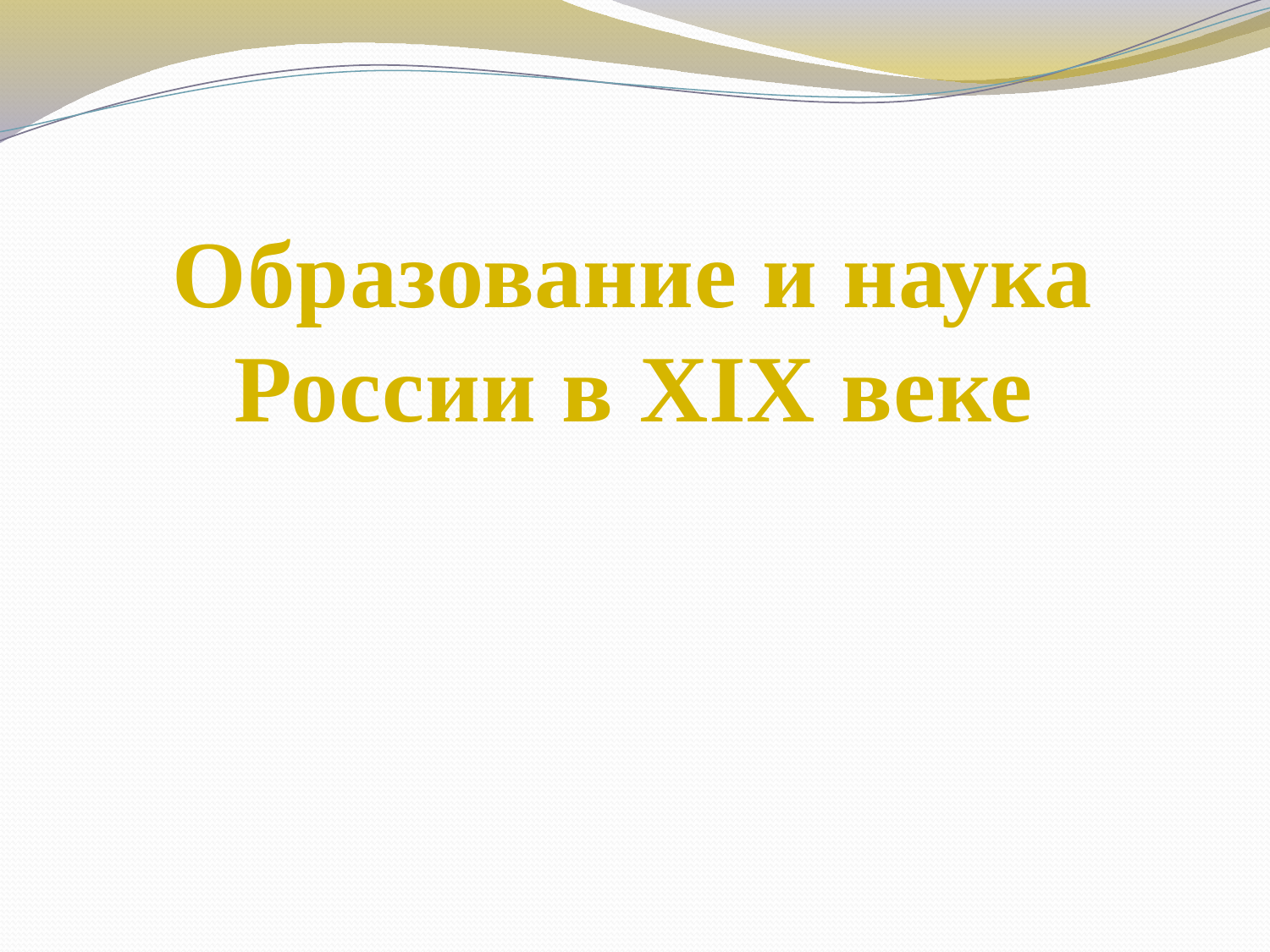

Образование и наука
России в XIX веке